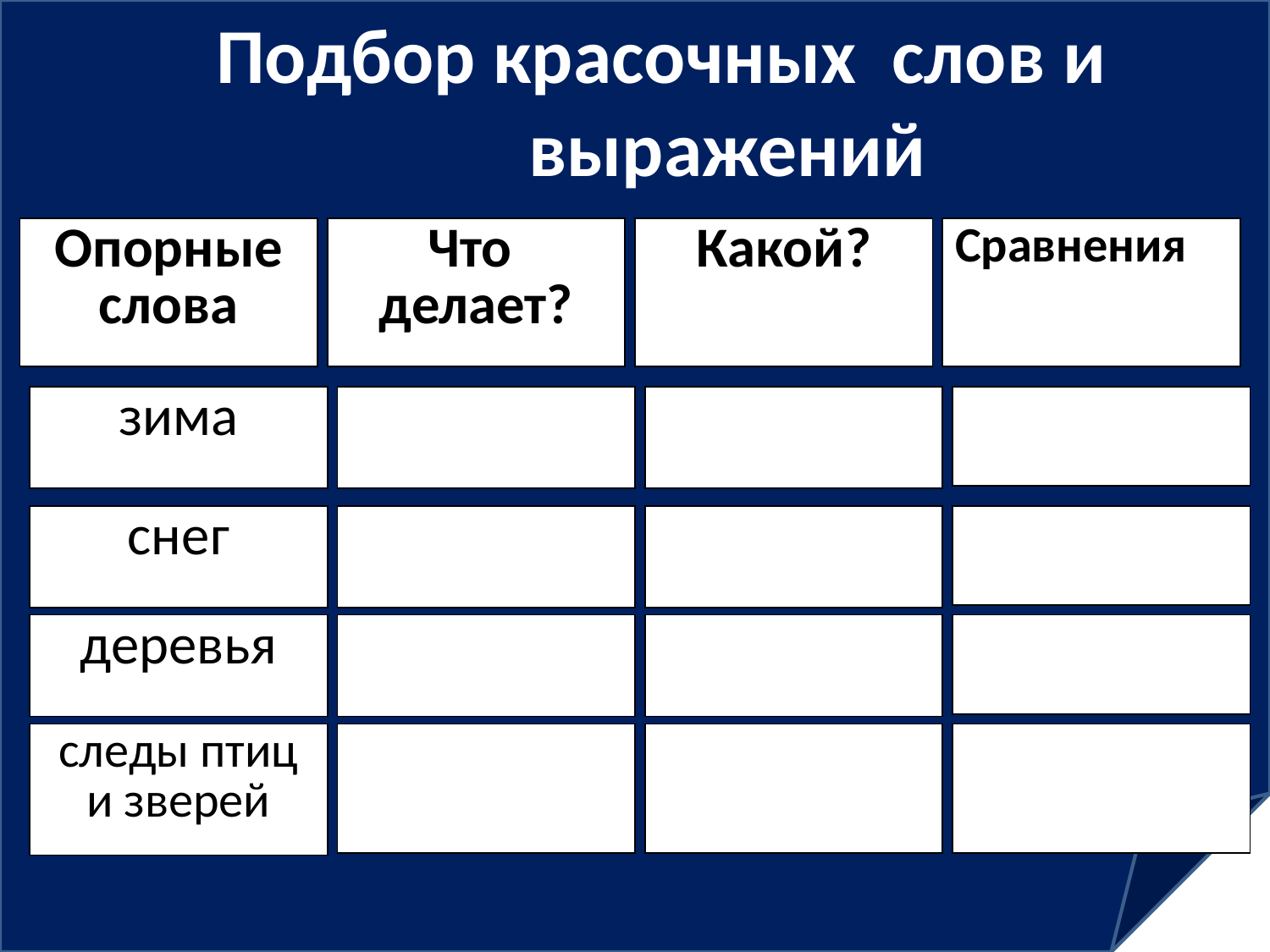

Подбор красочных  слов и
           выражений
| Опорные слова |
| --- |
| Что делает? |
| --- |
| Какой? |
| --- |
| Сравнения |
| --- |
| зима |
| --- |
|  |
| --- |
|  |
| --- |
|  |
| --- |
| снег |
| --- |
|  |
| --- |
|  |
| --- |
|  |
| --- |
| деревья |
| --- |
|  |
| --- |
|  |
| --- |
|  |
| --- |
| следы птиц и зверей |
| --- |
|  |
| --- |
|  |
| --- |
|  |
| --- |